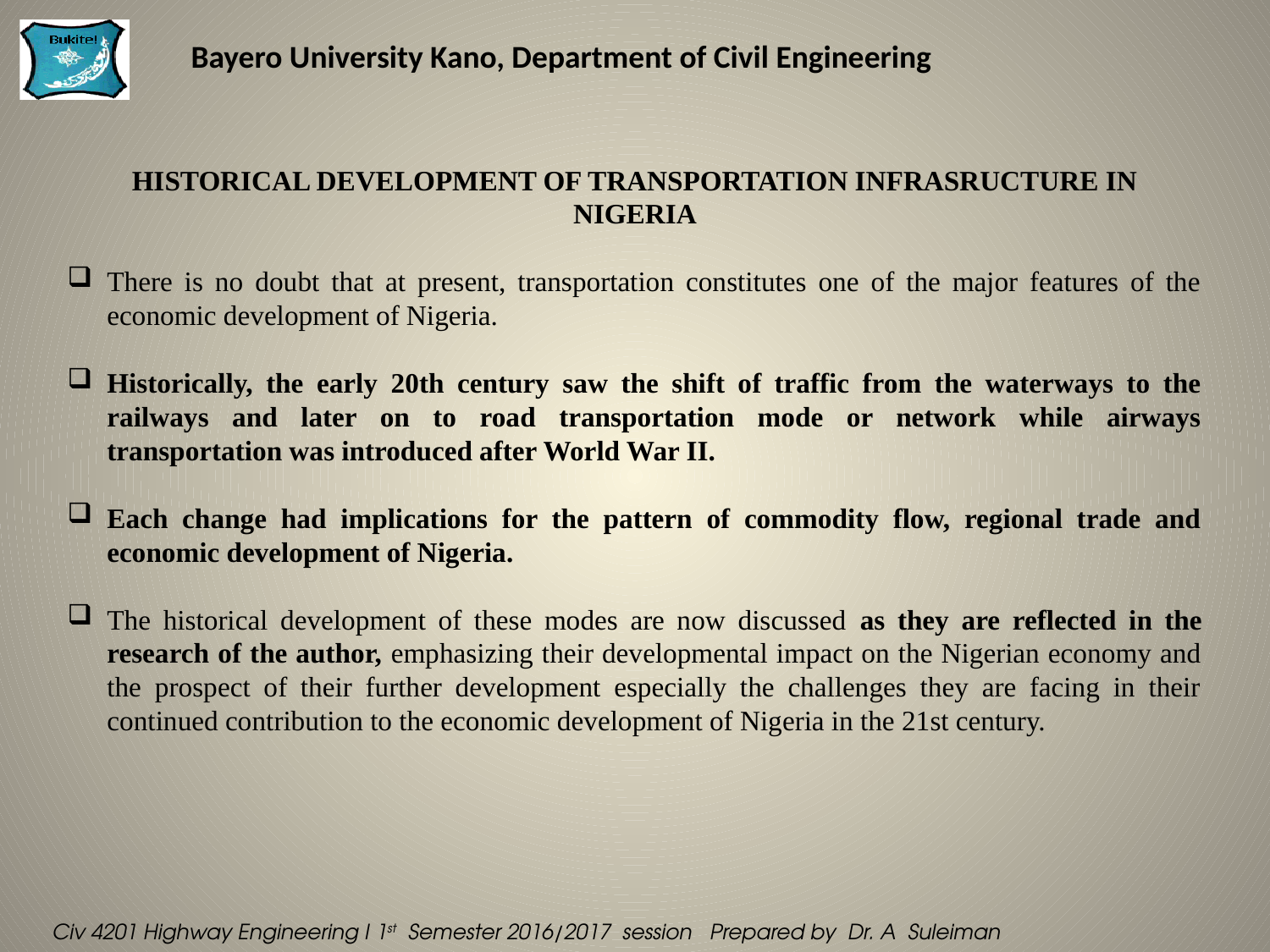

HISTORICAL DEVELOPMENT OF TRANSPORTATION INFRASRUCTURE IN NIGERIA

There is no doubt that at present, transportation constitutes one of the major features of the economic development of Nigeria.

Historically, the early 20th century saw the shift of traffic from the waterways to the railways and later on to road transportation mode or network while airways transportation was introduced after World War II.

Each change had implications for the pattern of commodity flow, regional trade and economic development of Nigeria.

The historical development of these modes are now discussed as they are reflected in the research of the author, emphasizing their developmental impact on the Nigerian economy and the prospect of their further development especially the challenges they are facing in their continued contribution to the economic development of Nigeria in the 21st century.